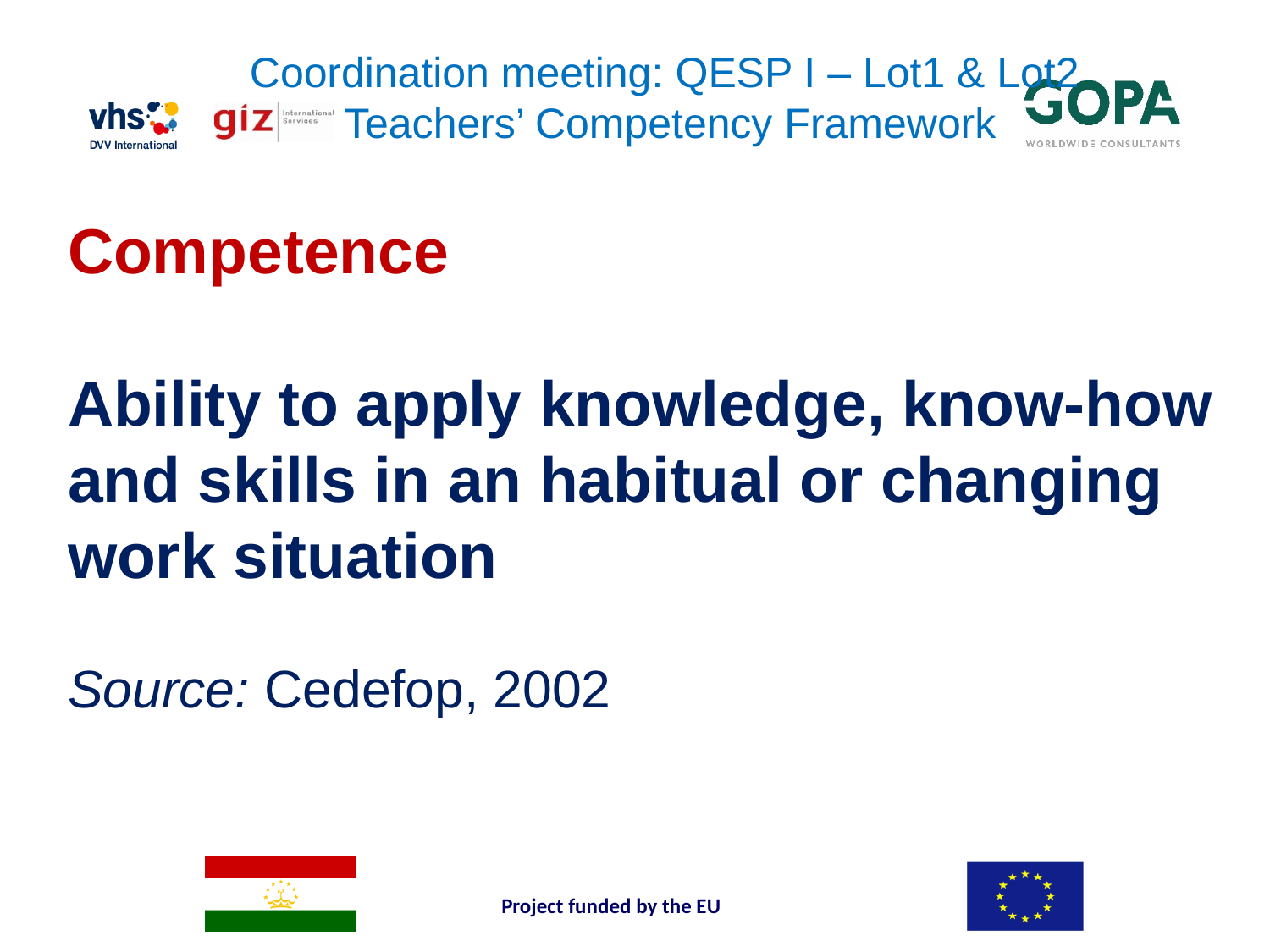

# Coordination meeting: QESP I – Lot1 & Lot2 Teachers’ Competency Framework
Competence

Ability to apply knowledge, know-how and skills in an habitual or changing work situation

Source: Cedefop, 2002

Project funded by the EU